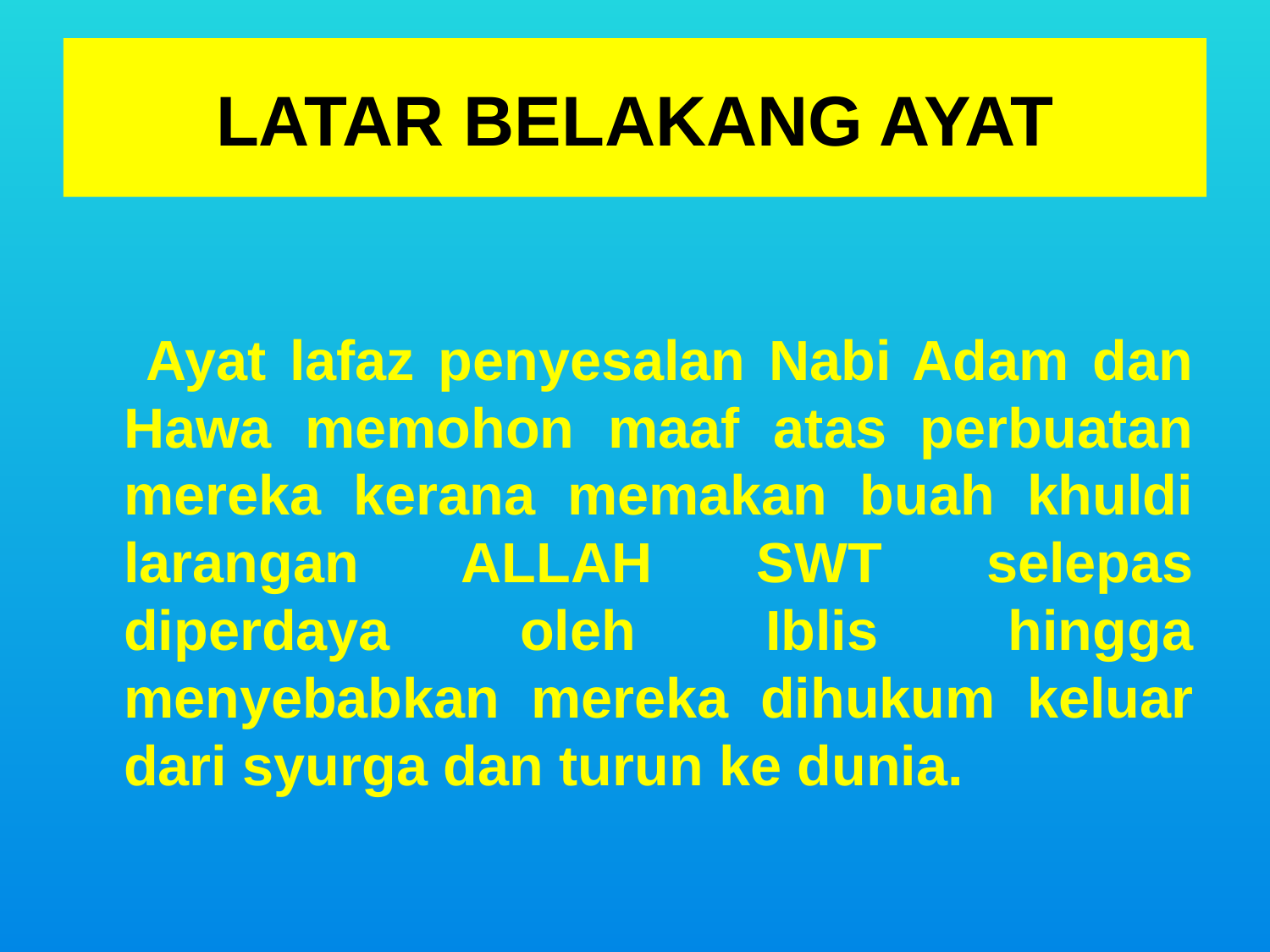

LATAR BELAKANG AYAT
   Ayat lafaz penyesalan Nabi Adam dan Hawa memohon maaf atas perbuatan mereka kerana memakan buah khuldi larangan ALLAH SWT selepas diperdaya oleh Iblis hingga menyebabkan mereka dihukum keluar dari syurga dan turun ke dunia.